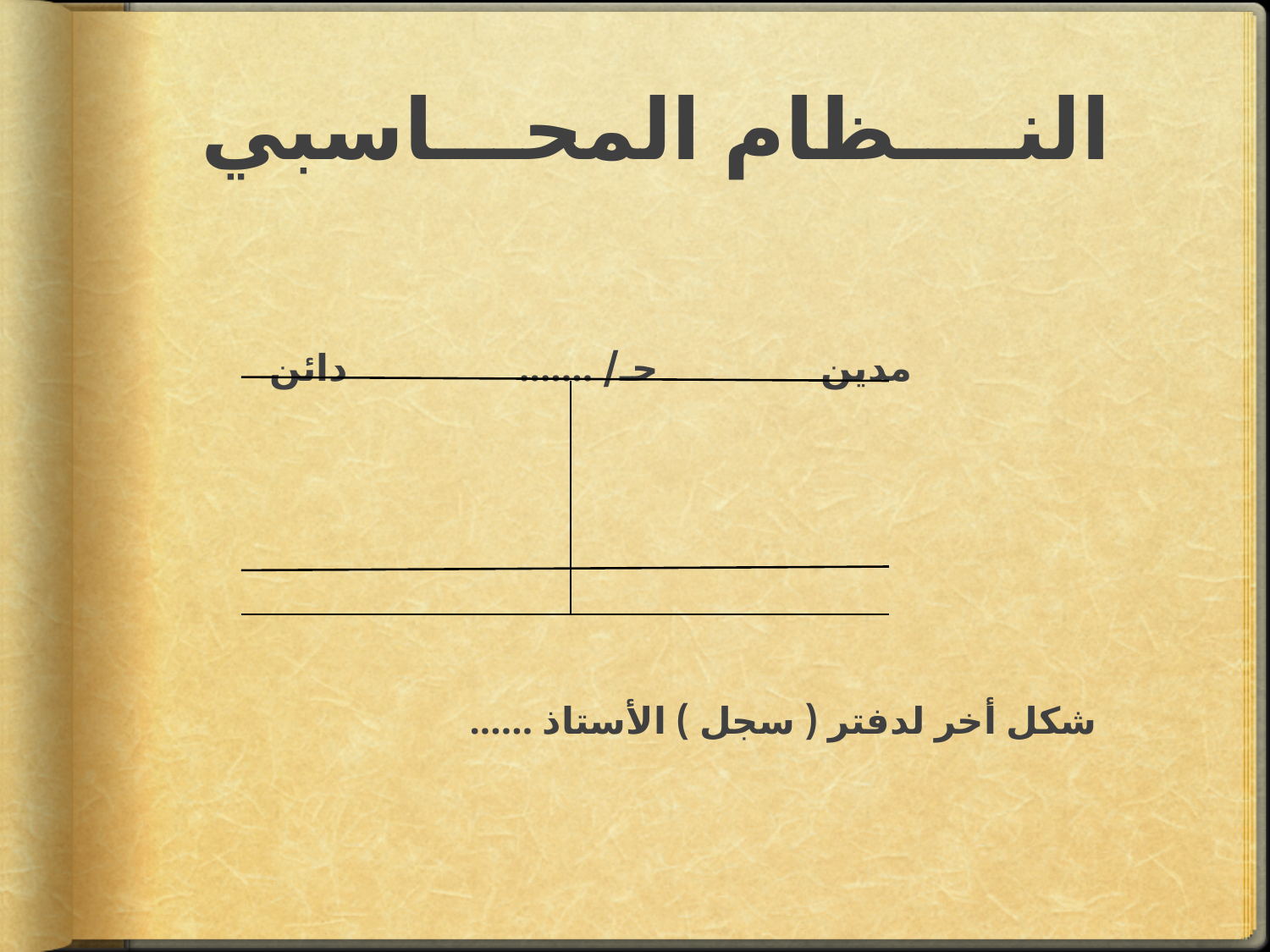

# النــــظام المحـــاسبي

مدين                 حـ/ .......                  دائن

 شكل أخر لدفتر ( سجل ) الأستاذ ......